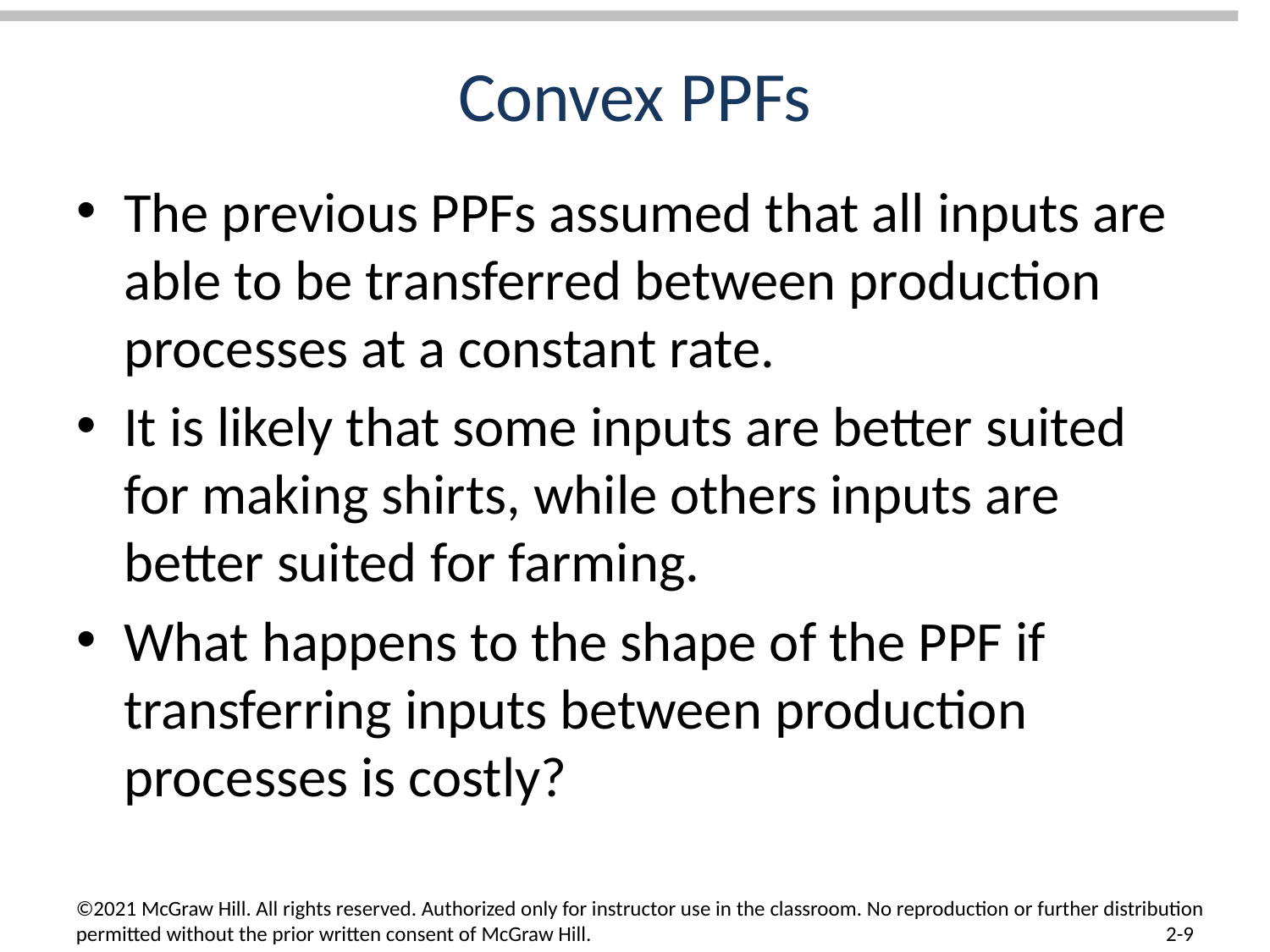

# Convex PPFs
The previous PPFs assumed that all inputs are able to be transferred between production processes at a constant rate.
It is likely that some inputs are better suited for making shirts, while others inputs are better suited for farming.
What happens to the shape of the PPF if transferring inputs between production processes is costly?